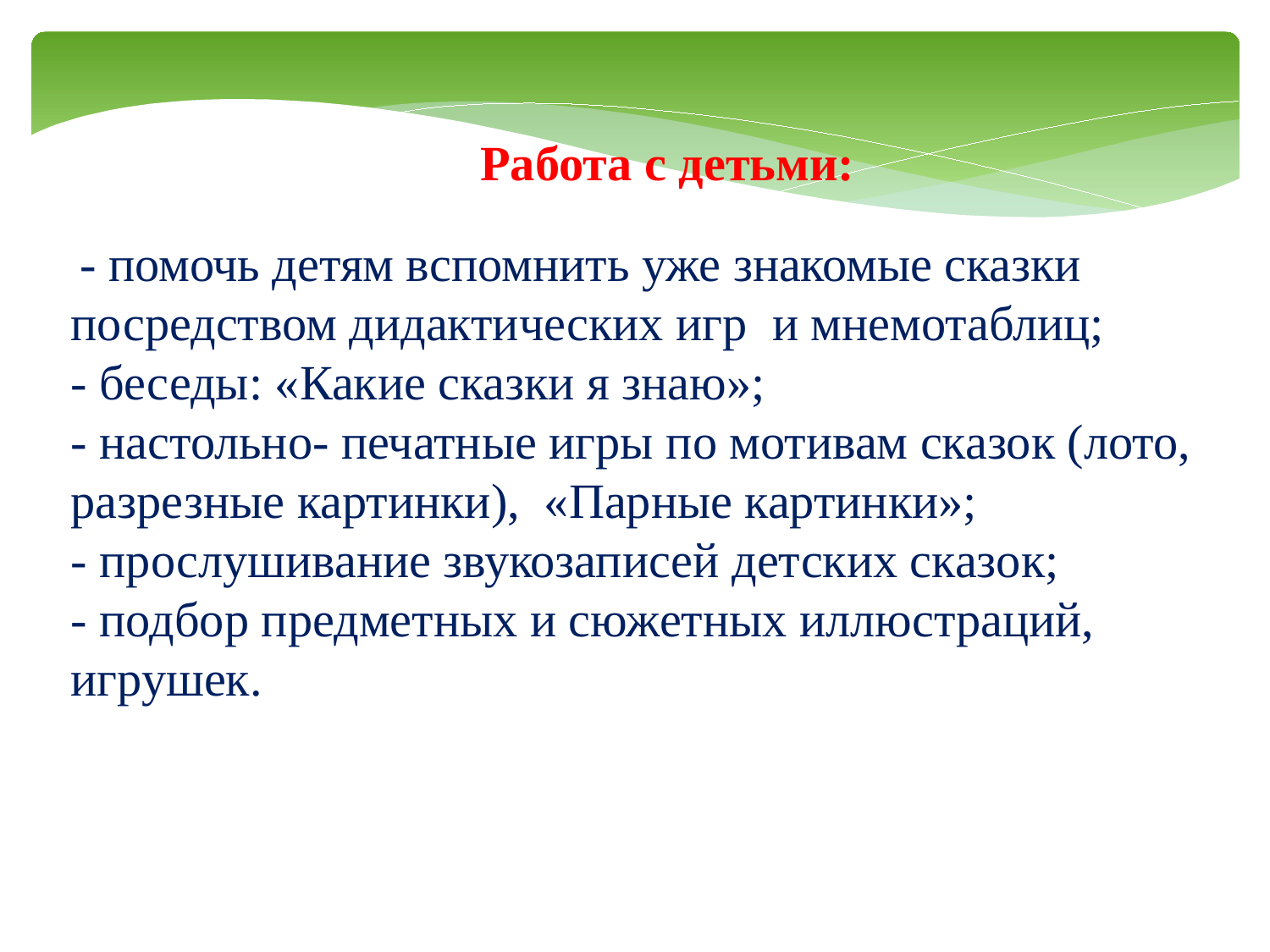

Работа с детьми:

 - помочь детям вспомнить уже знакомые сказки посредством дидактических игр  и мнемотаблиц;
- беседы: «Какие сказки я знаю»;
- настольно- печатные игры по мотивам сказок (лото, разрезные картинки),  «Парные картинки»;
- прослушивание звукозаписей детских сказок;
- подбор предметных и сюжетных иллюстраций, игрушек.